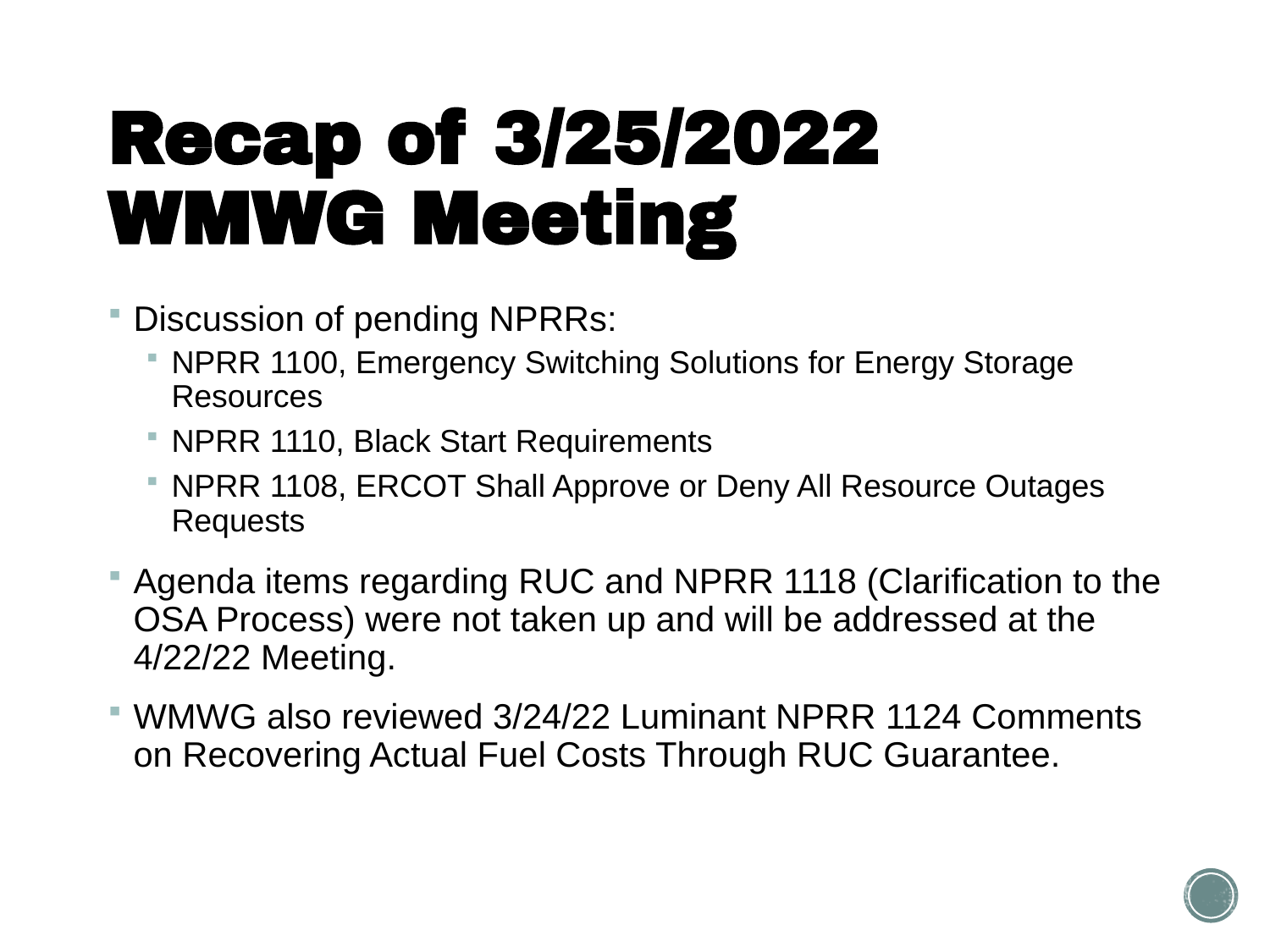

# Recap of 3/25/2022 WMWG Meeting
Discussion of pending NPRRs:
NPRR 1100, Emergency Switching Solutions for Energy Storage Resources
NPRR 1110, Black Start Requirements
NPRR 1108, ERCOT Shall Approve or Deny All Resource Outages Requests
Agenda items regarding RUC and NPRR 1118 (Clarification to the OSA Process) were not taken up and will be addressed at the 4/22/22 Meeting.
WMWG also reviewed 3/24/22 Luminant NPRR 1124 Comments on Recovering Actual Fuel Costs Through RUC Guarantee.